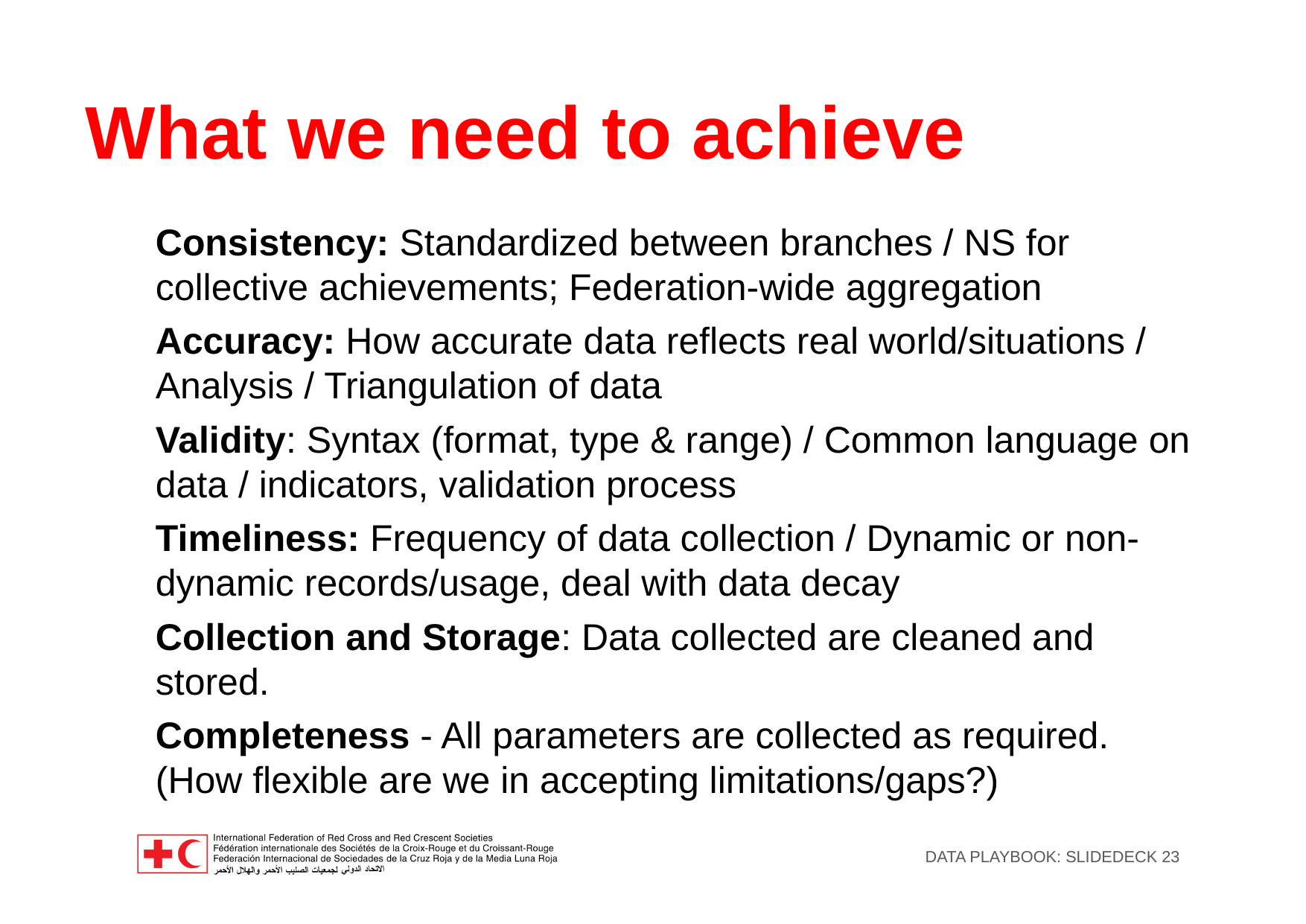

What we need to achieve
Consistency: Standardized between branches / NS for collective achievements; Federation-wide aggregation
Accuracy: How accurate data reflects real world/situations / Analysis / Triangulation of data
Validity: Syntax (format, type & range) / Common language on data / indicators, validation process
Timeliness: Frequency of data collection / Dynamic or non-dynamic records/usage, deal with data decay
Collection and Storage: Data collected are cleaned and stored.
Completeness - All parameters are collected as required.  (How flexible are we in accepting limitations/gaps?)